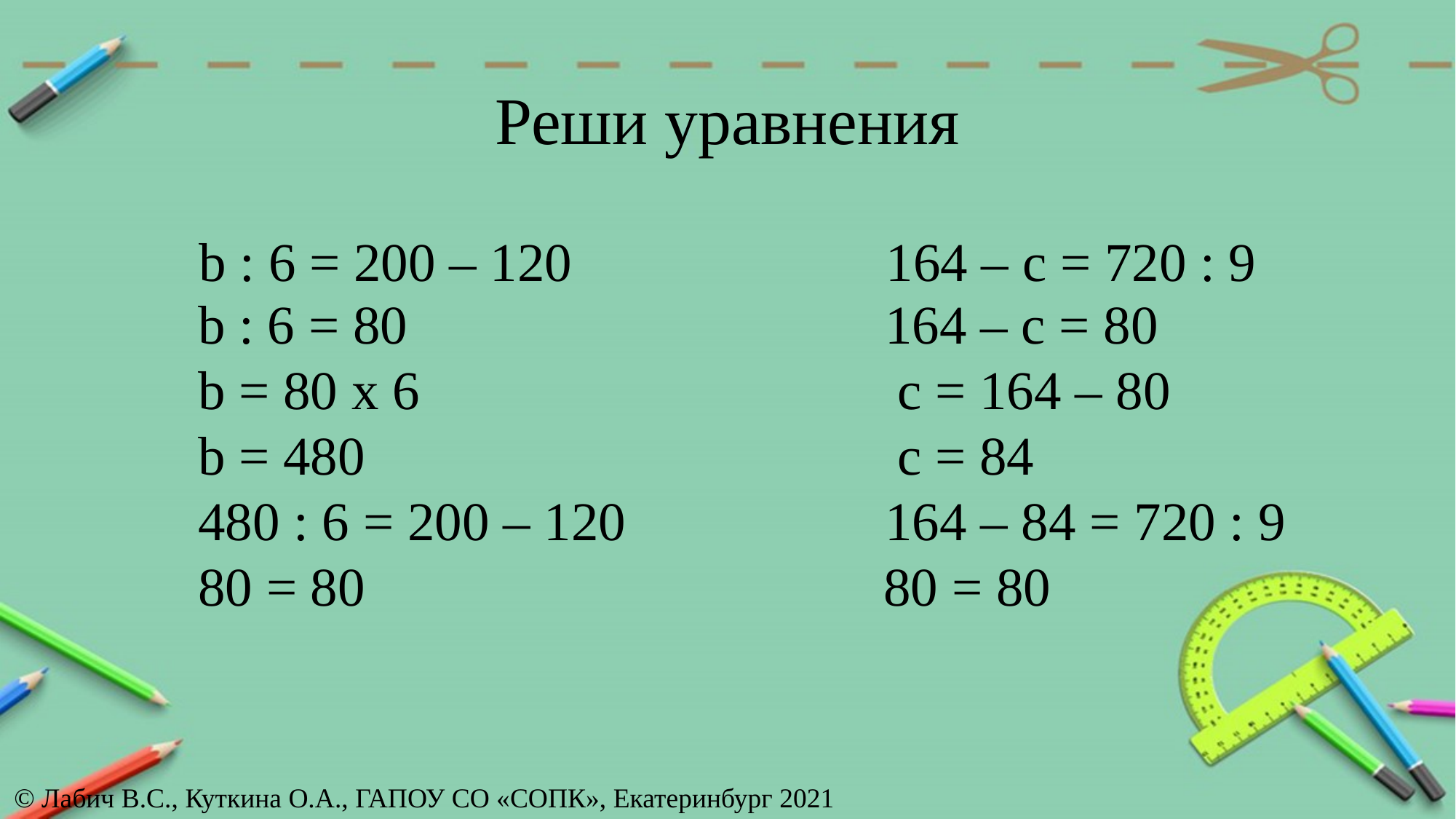

# Реши уравнения
b : 6 = 200 – 120                       164 – с = 720 : 9

b : 6 = 80                                   164 – с = 80
b = 80 х 6                                   с = 164 – 80
b = 480                                       c = 84
480 : 6 = 200 – 120                   164 – 84 = 720 : 9
80 = 80                                      80 = 80

© Лабич В.С., Куткина О.А., ГАПОУ СО «СОПК», Екатеринбург 2021